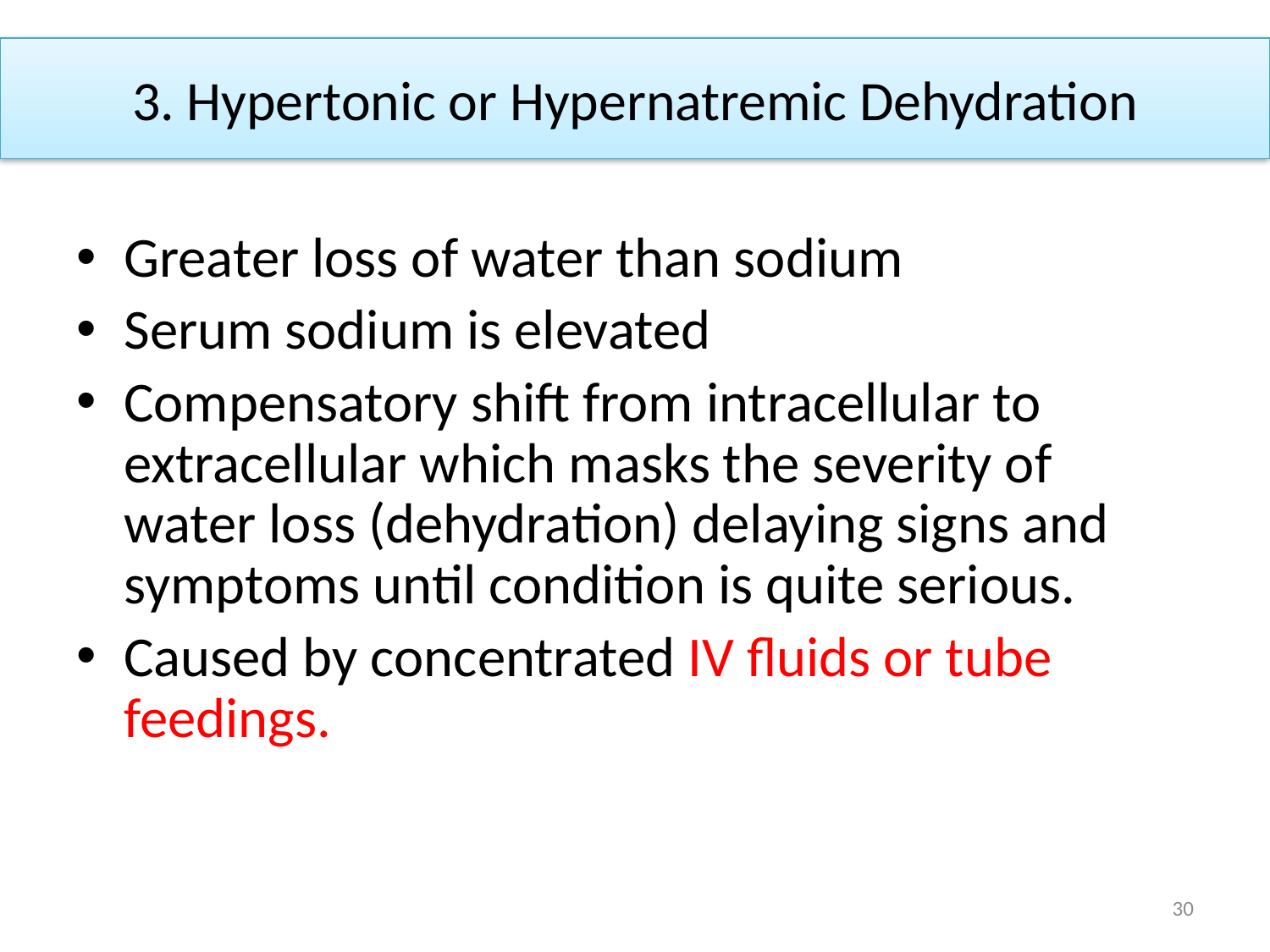

# 3. Hypertonic or Hypernatremic Dehydration
Greater loss of water than sodium
Serum sodium is elevated
Compensatory shift from intracellular to extracellular which masks the severity of water loss (dehydration) delaying signs and symptoms until condition is quite serious.
Caused by concentrated IV fluids or tube feedings.
30